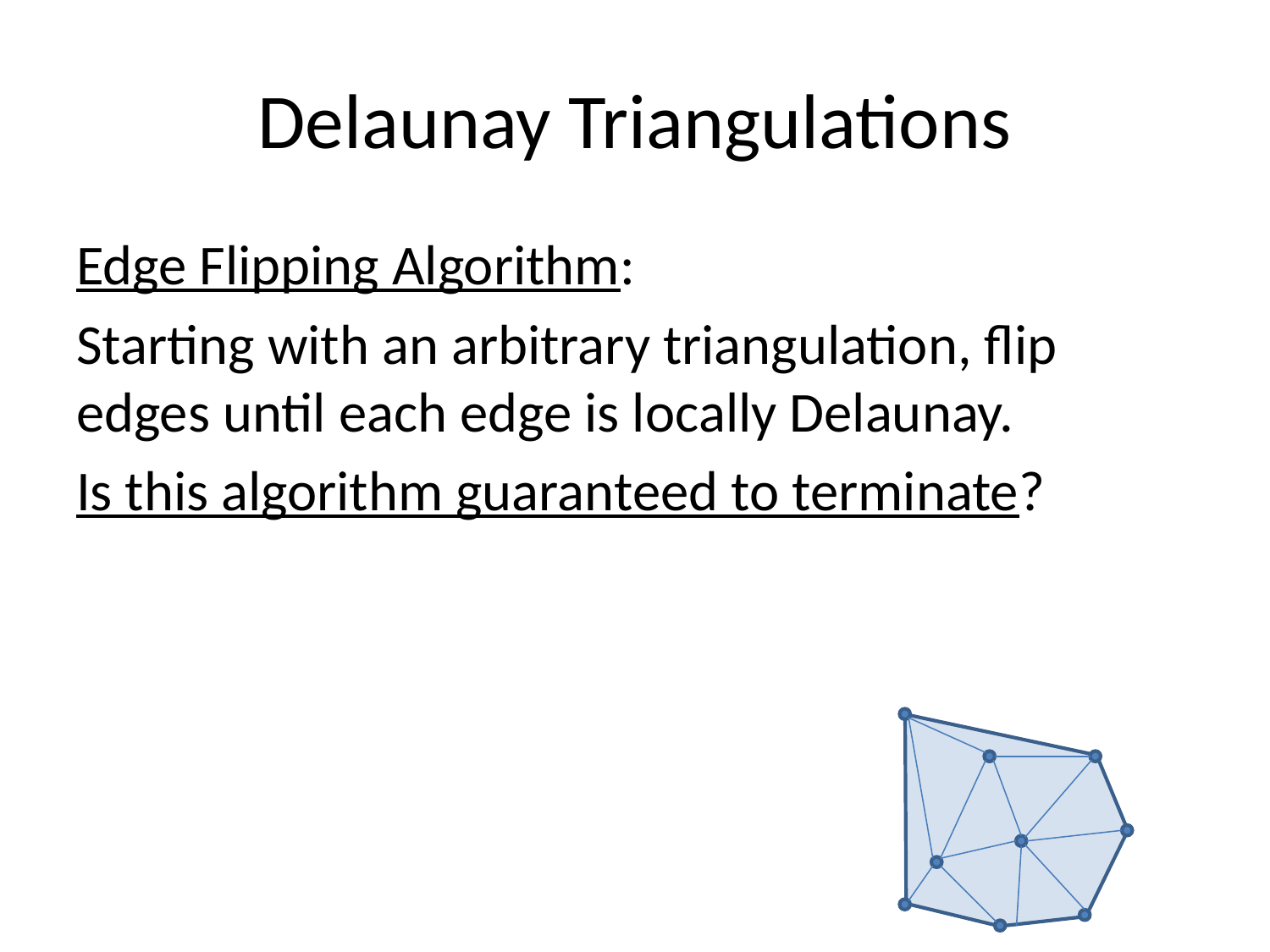

# Delaunay Triangulations
Edge Flipping Algorithm:
Starting with an arbitrary triangulation, flip edges until each edge is locally Delaunay.
Is this algorithm guaranteed to terminate?